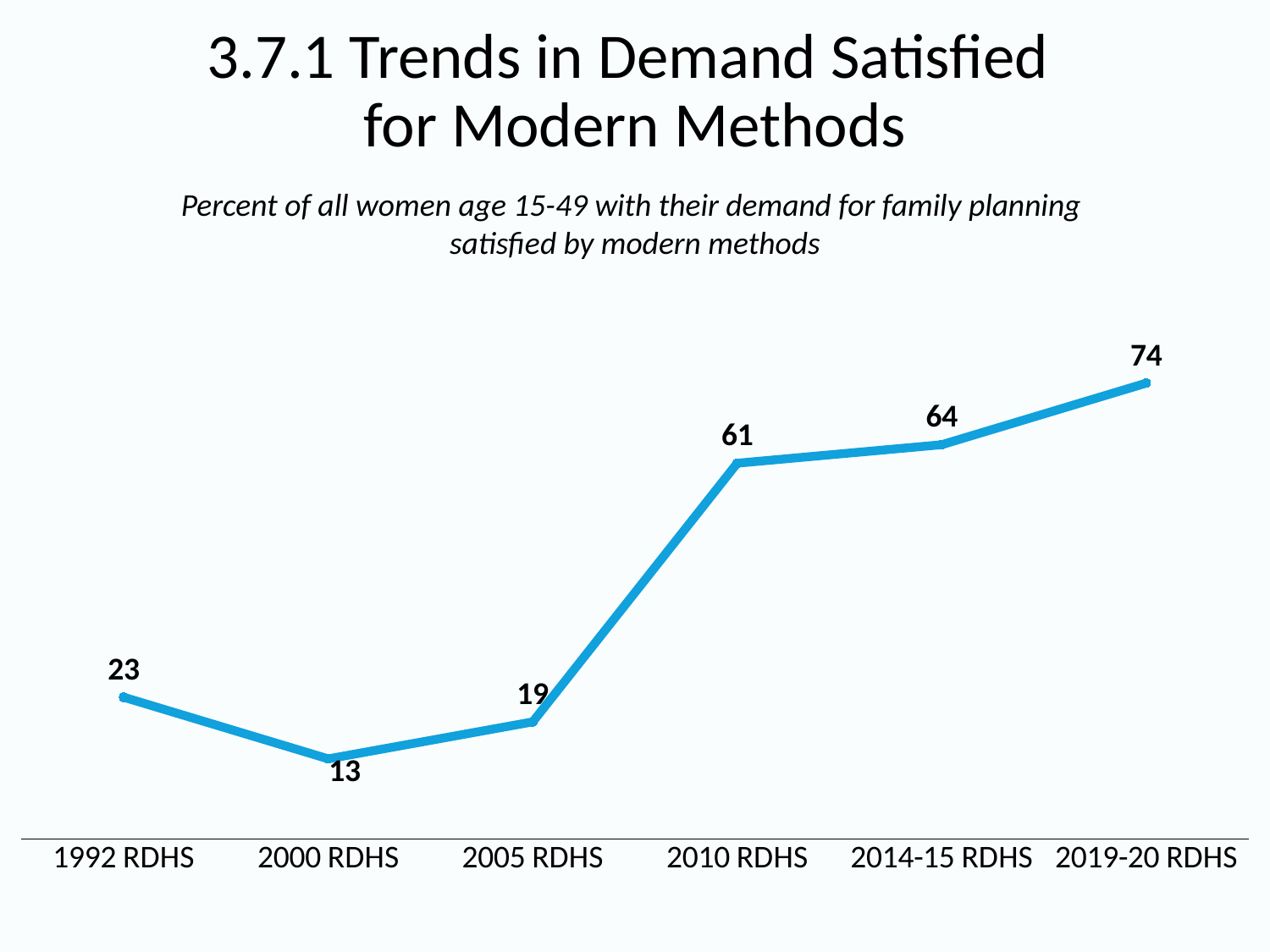

# 3.7.1 Trends in Demand Satisfied for Modern Methods
Percent of all women age 15-49 with their demand for family planning
satisfied by modern methods

### Chart

| Category | All women |
|---|---|
| 1992 RDHS | 23.0 |
| 2000 RDHS | 13.0 |
| 2005 RDHS | 19.0 |
| 2010 RDHS | 61.0 |
| 2014-15 RDHS | 64.0 |
| 2019-20 RDHS | 74.0 |